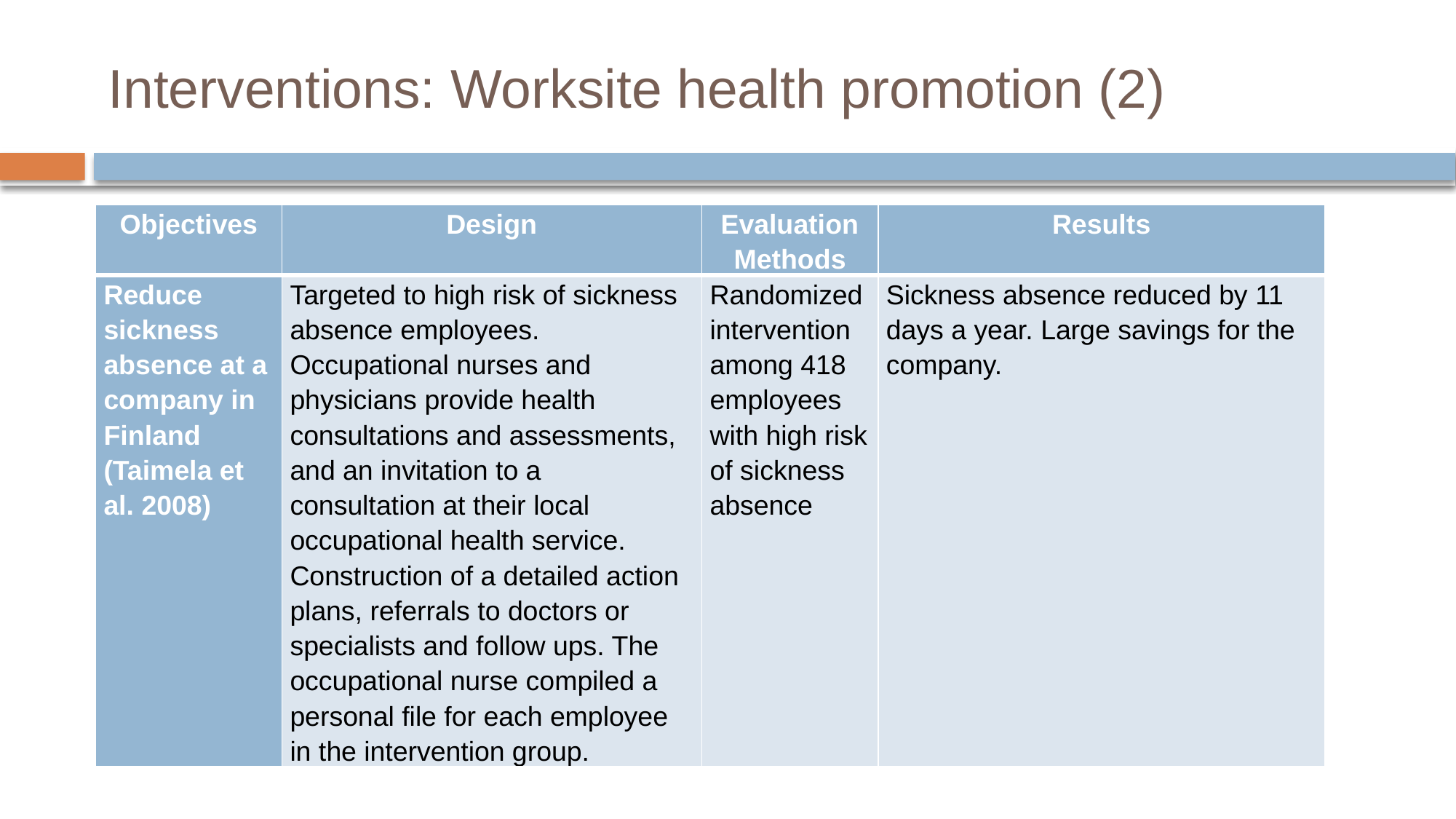

# Interventions: Worksite health promotion (2)
| Objectives | Design | Evaluation Methods | Results |
| --- | --- | --- | --- |
| Reduce sickness absence at a company in Finland (Taimela et al. 2008) | Targeted to high risk of sickness absence employees. Occupational nurses and physicians provide health consultations and assessments, and an invitation to a consultation at their local occupational health service. Construction of a detailed action plans, referrals to doctors or specialists and follow ups. The occupational nurse compiled a personal file for each employee in the intervention group. | Randomized intervention among 418 employees with high risk of sickness absence | Sickness absence reduced by 11 days a year. Large savings for the company. |